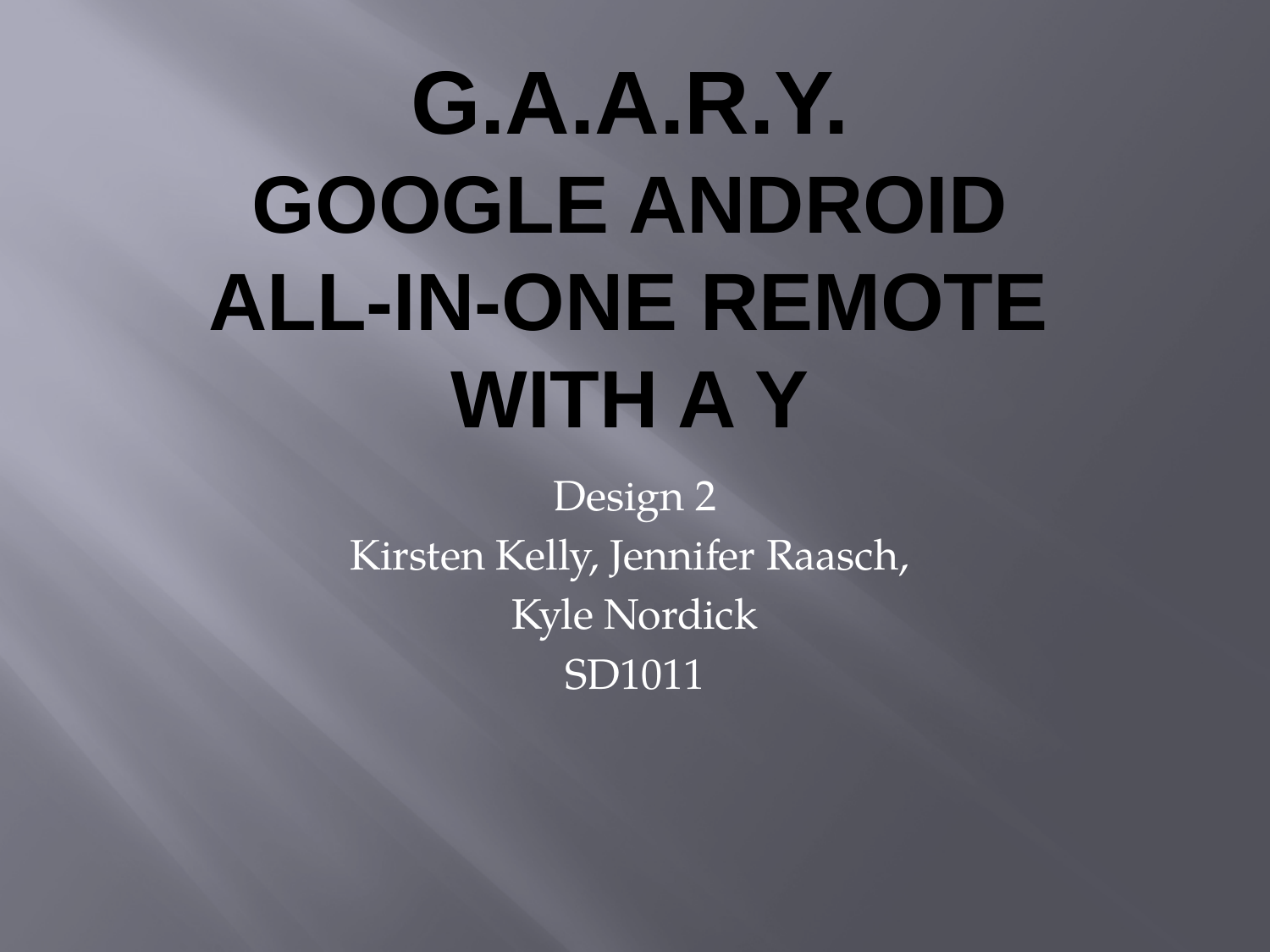

# G.A.A.R.Y. Google android all-in-one remote with a Y
Design 2
Kirsten Kelly, Jennifer Raasch,
Kyle Nordick
SD1011